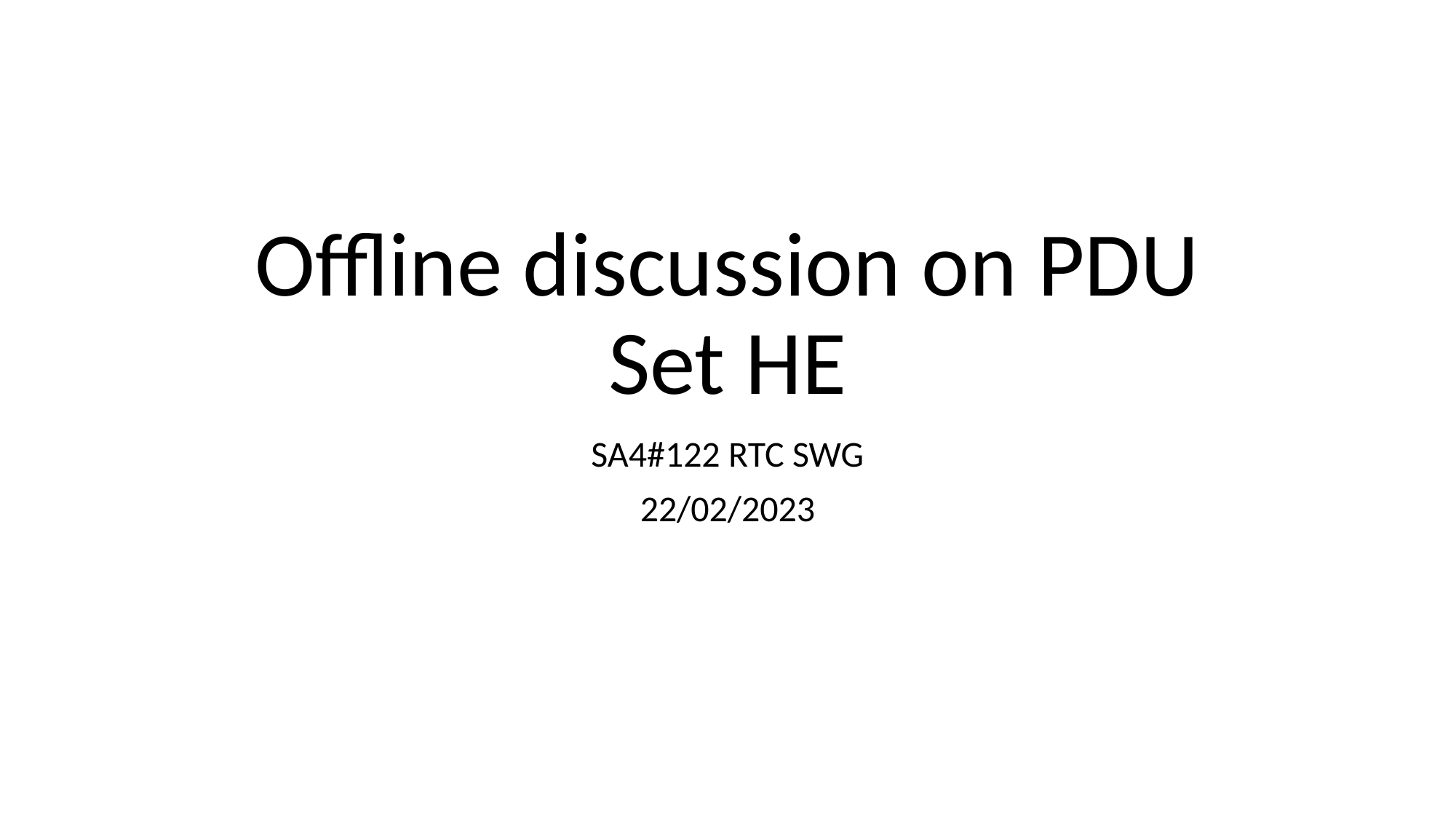

# Offline discussion on PDU Set HE
SA4#122 RTC SWG
22/02/2023